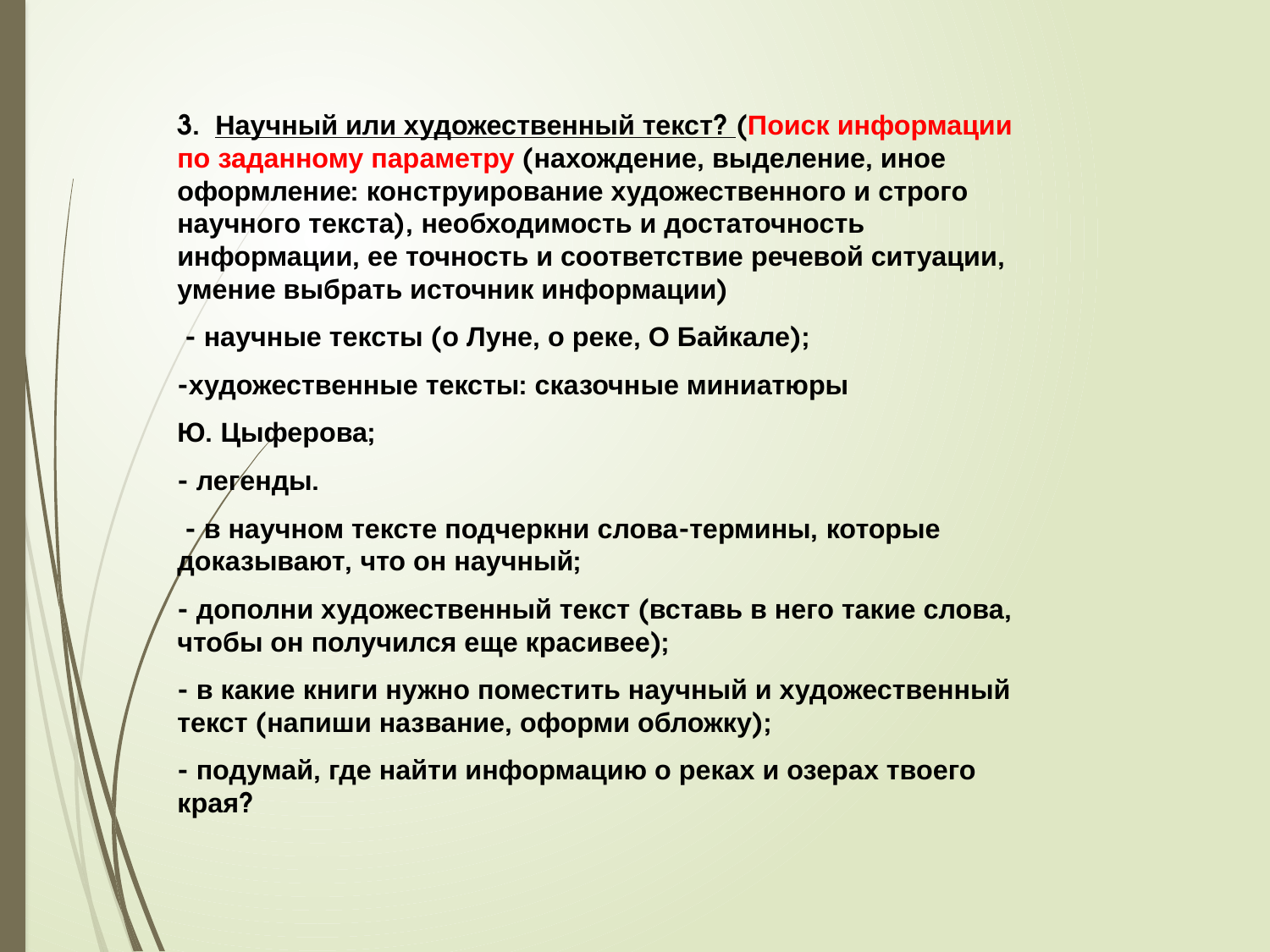

#
3.  Научный или художественный текст? (Поиск информации по заданному параметру (нахождение, выделение, иное оформление: конструирование художественного и строго научного текста), необходимость и достаточность информации, ее точность и соответствие речевой ситуации, умение выбрать источник информации)
 - научные тексты (о Луне, о реке, О Байкале);
-художественные тексты: сказочные миниатюры
Ю. Цыферова;
- легенды.
 - в научном тексте подчеркни слова-термины, которые доказывают, что он научный;
- дополни художественный текст (вставь в него такие слова, чтобы он получился еще красивее);
- в какие книги нужно поместить научный и художественный текст (напиши название, оформи обложку);
- подумай, где найти информацию о реках и озерах твоего края?